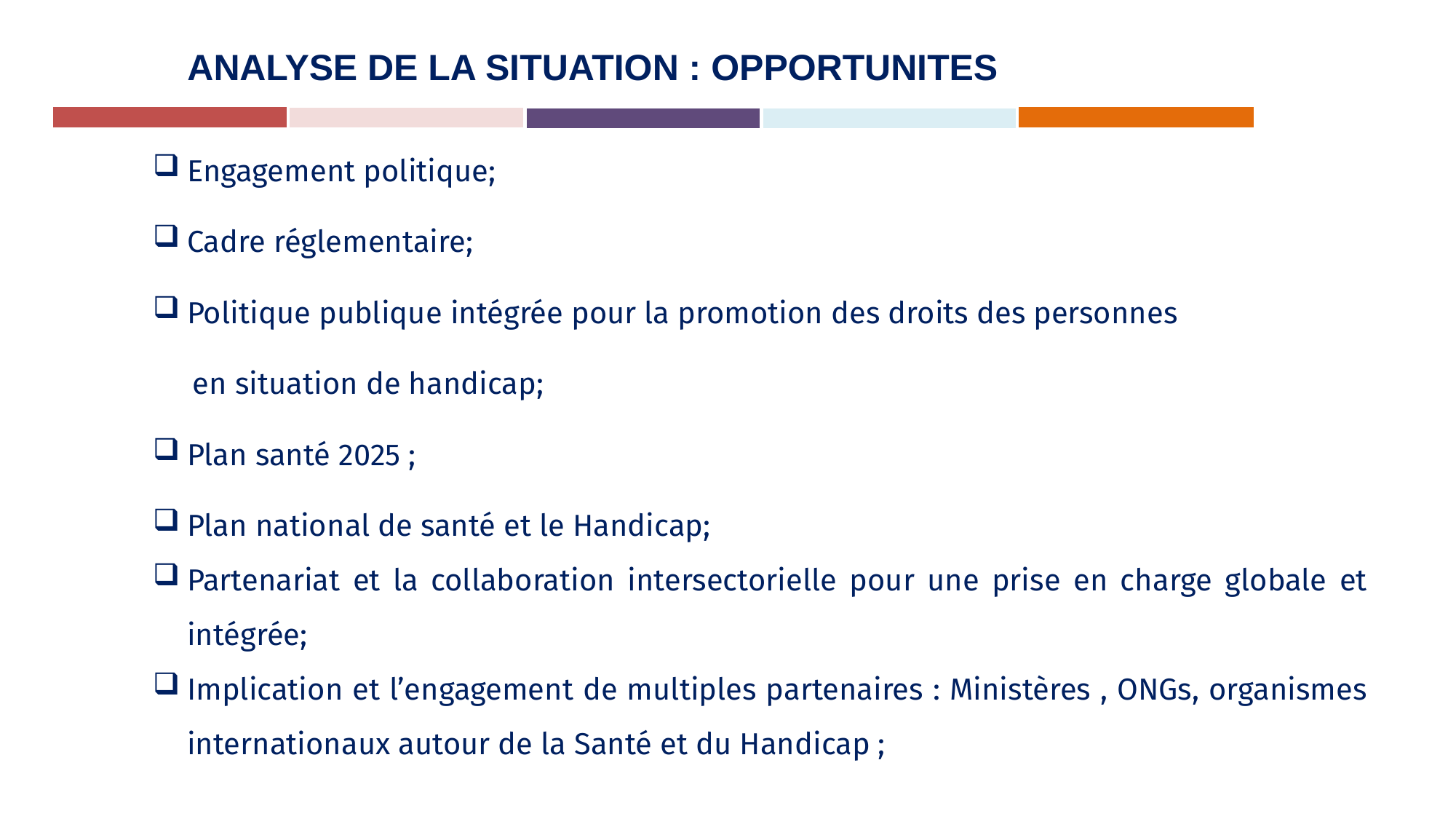

ANALYSE DE LA SITUATION : OPPORTUNITES

Engagement politique;
Cadre réglementaire;
Politique publique intégrée pour la promotion des droits des personnes
     en situation de handicap;
Plan santé 2025 ;
Plan national de santé et le Handicap;
Partenariat et la collaboration intersectorielle pour une prise en charge globale et intégrée;
Implication et l’engagement de multiples partenaires : Ministères , ONGs, organismes internationaux autour de la Santé et du Handicap ;

#